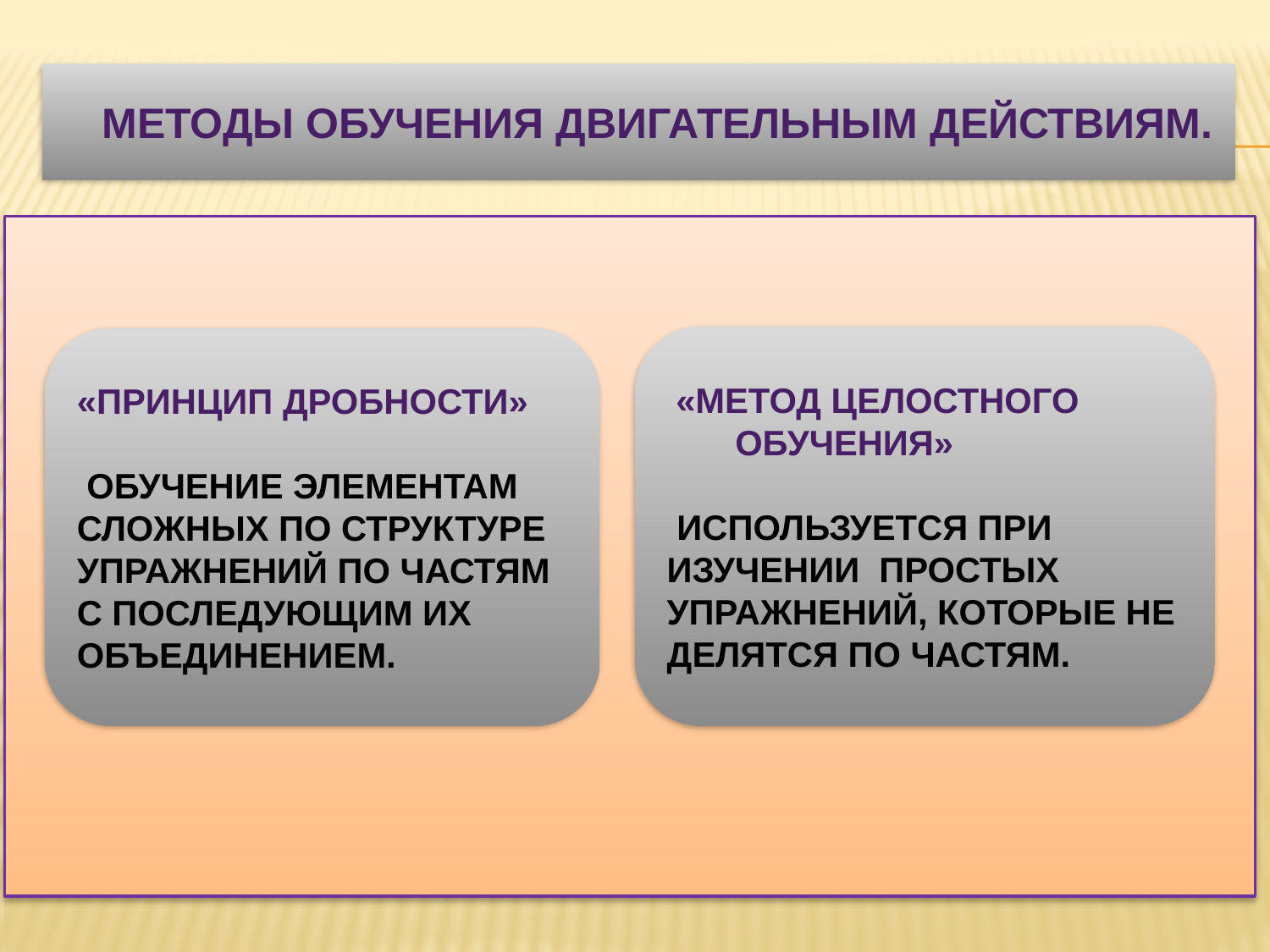

# МЕТОДЫ ОБУЧЕНИЯ ДВИГАТЕЛЬНЫМ ДЕЙСТВИЯМ.

 «МЕТОД ЦЕЛОСТНОГО
       ОБУЧЕНИЯ»

 ИСПОЛЬЗУЕТСЯ ПРИ
ИЗУЧЕНИИ  ПРОСТЫХ УПРАЖНЕНИЙ, КОТОРЫЕ НЕ ДЕЛЯТСЯ ПО ЧАСТЯМ.
«ПРИНЦИП ДРОБНОСТИ»

 ОБУЧЕНИЕ ЭЛЕМЕНТАМ СЛОЖНЫХ ПО СТРУКТУРЕ УПРАЖНЕНИЙ ПО ЧАСТЯМ С ПОСЛЕДУЮЩИМ ИХ ОБЪЕДИНЕНИЕМ.